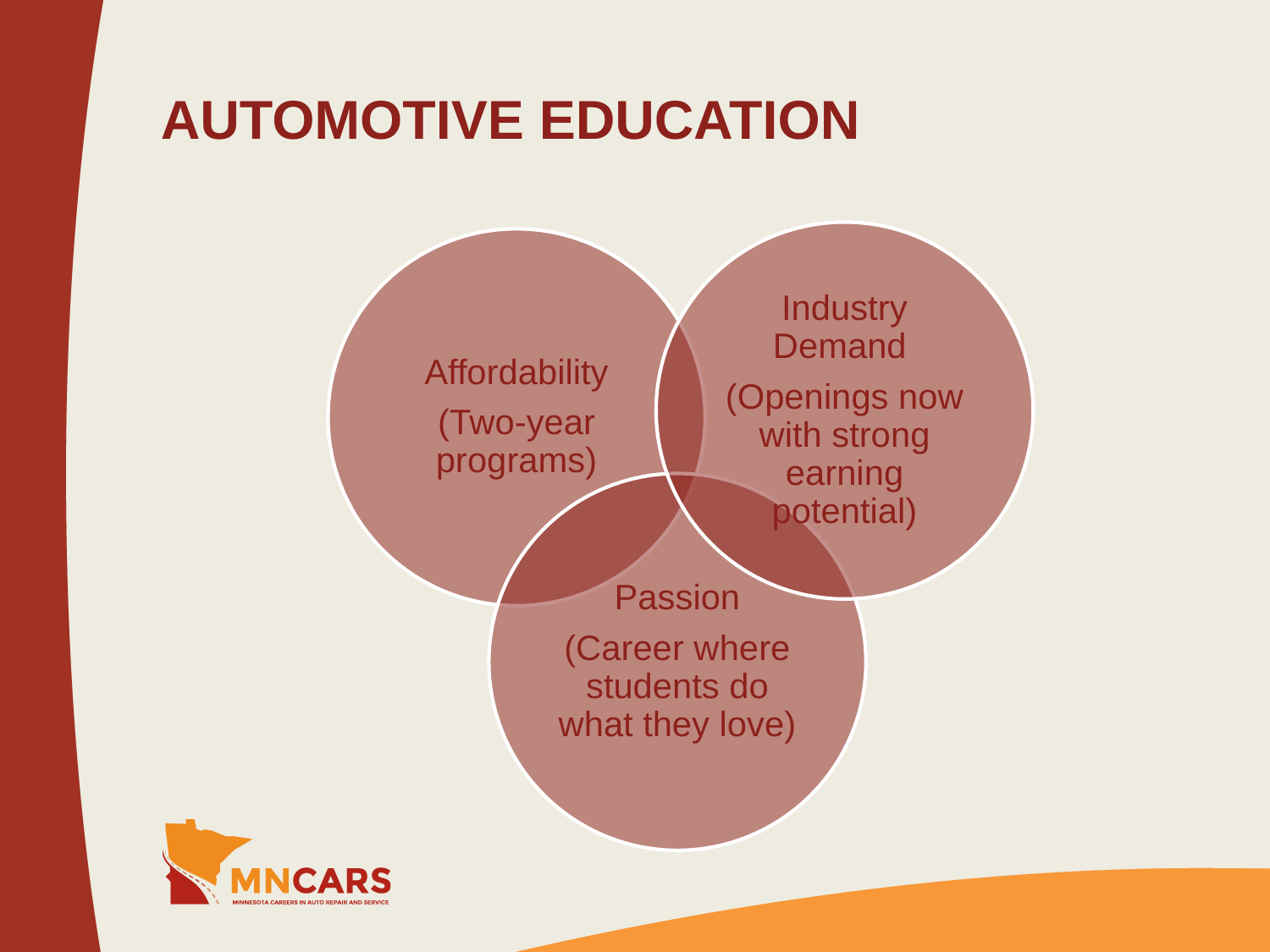

# Automotive Education
Affordability
(Two-year programs)
Passion
(Career where students do what they love)
Industry Demand
(Openings now with strong earning potential)